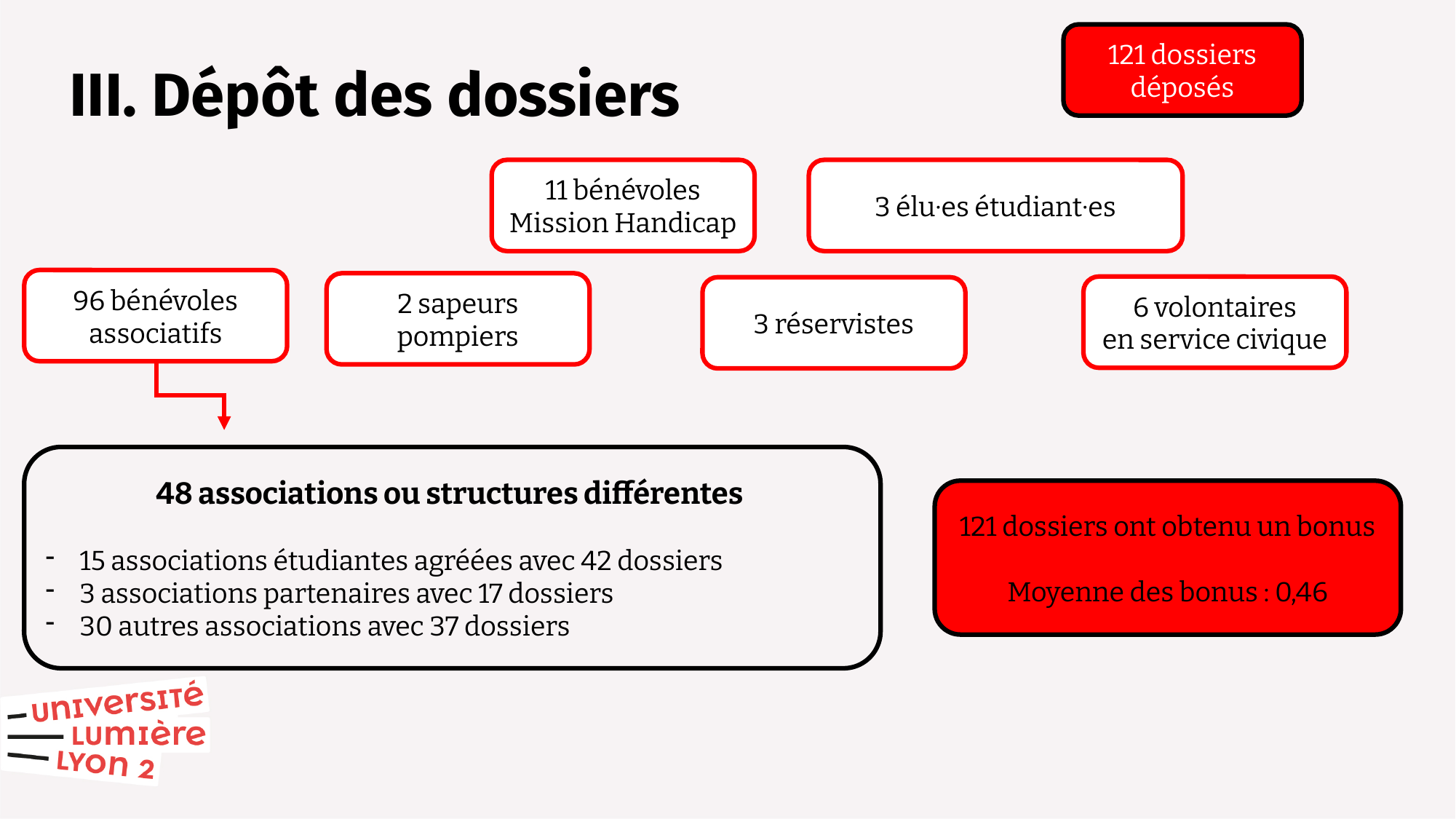

121 dossiers déposés
III. Dépôt des dossiers
11 bénévoles Mission Handicap

3 élu·es étudiant·es

96 bénévoles associatifs
2 sapeurs pompiers
6 volontaires
en service civique
3 réservistes

48 associations ou structures différentes

15 associations étudiantes agréées avec 42 dossiers
3 associations partenaires avec 17 dossiers
30 autres associations avec 37 dossiers

121 dossiers ont obtenu un bonus

Moyenne des bonus : 0,46